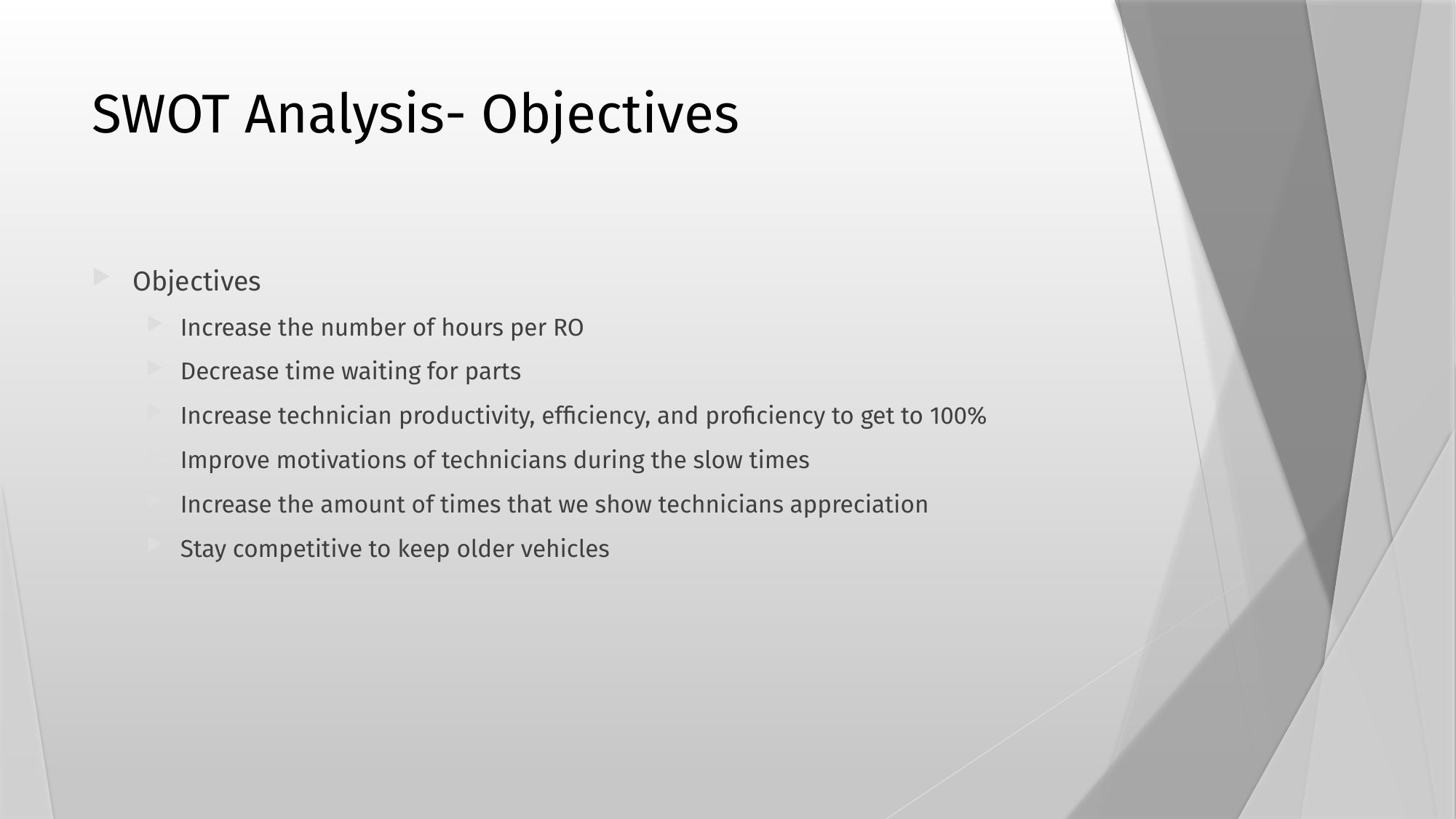

# SWOT Analysis- Objectives
Objectives
Increase the number of hours per RO
Decrease time waiting for parts
Increase technician productivity, efficiency, and proficiency to get to 100%
Improve motivations of technicians during the slow times
Increase the amount of times that we show technicians appreciation
Stay competitive to keep older vehicles